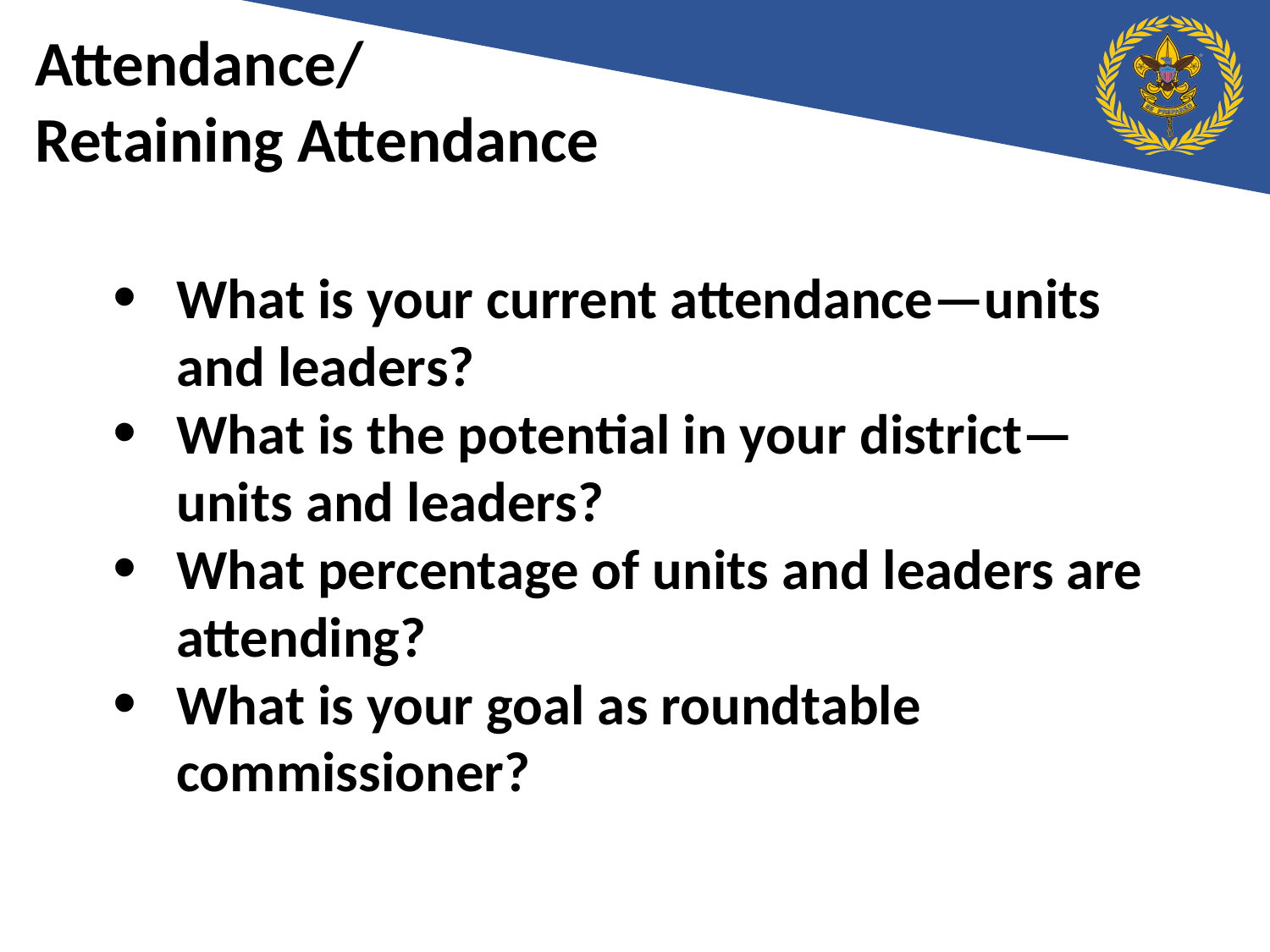

Attendance/
Retaining Attendance
What is your current attendance—units and leaders?
What is the potential in your district—units and leaders?
What percentage of units and leaders are attending?
What is your goal as roundtable commissioner?